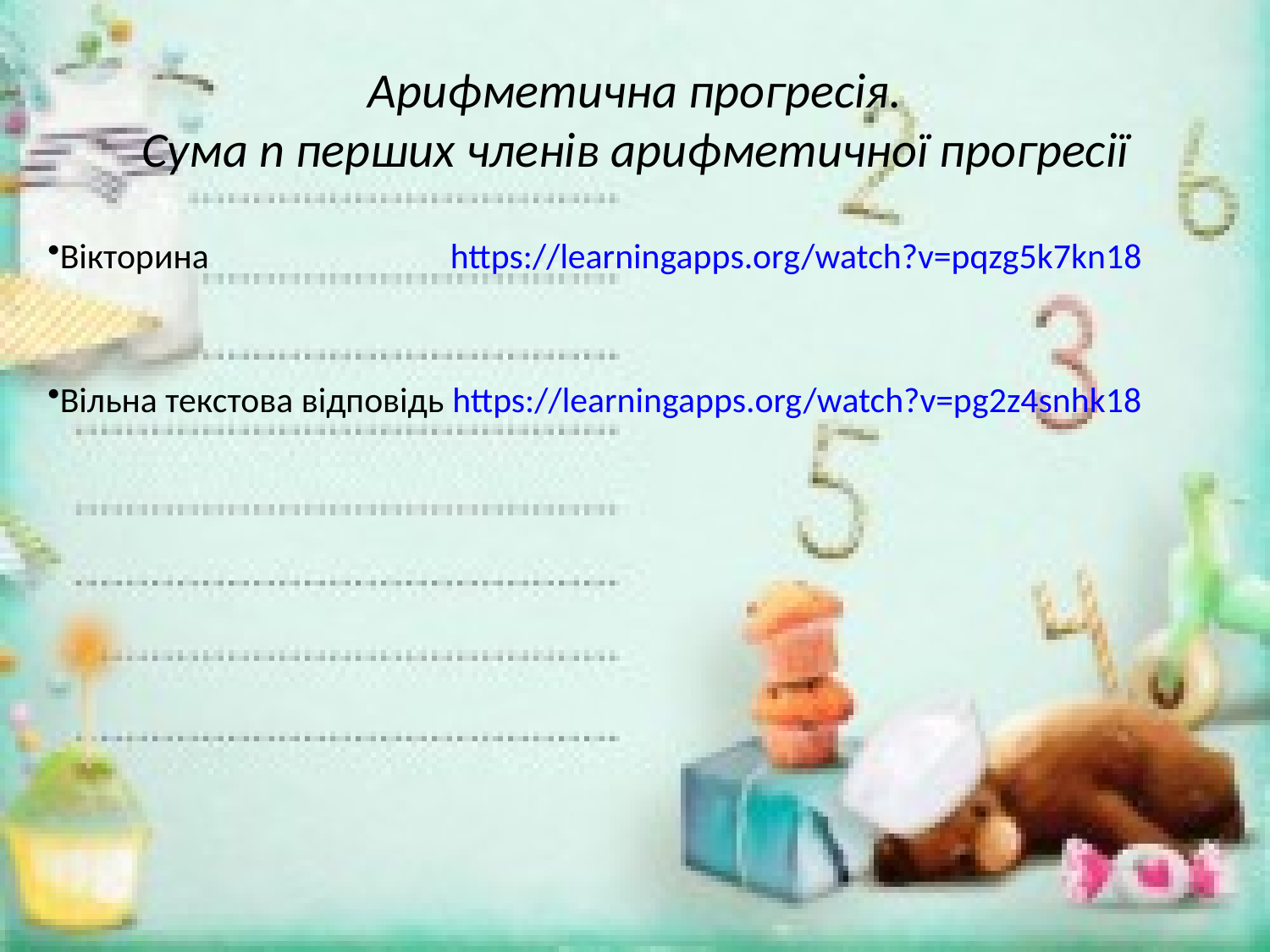

# Арифметична прогресія. Сума n перших членів арифметичної прогресії
Вікторина                              https://learningapps.org/watch?v=pqzg5k7kn18

Вільна текстова відповідь https://learningapps.org/watch?v=pg2z4snhk18